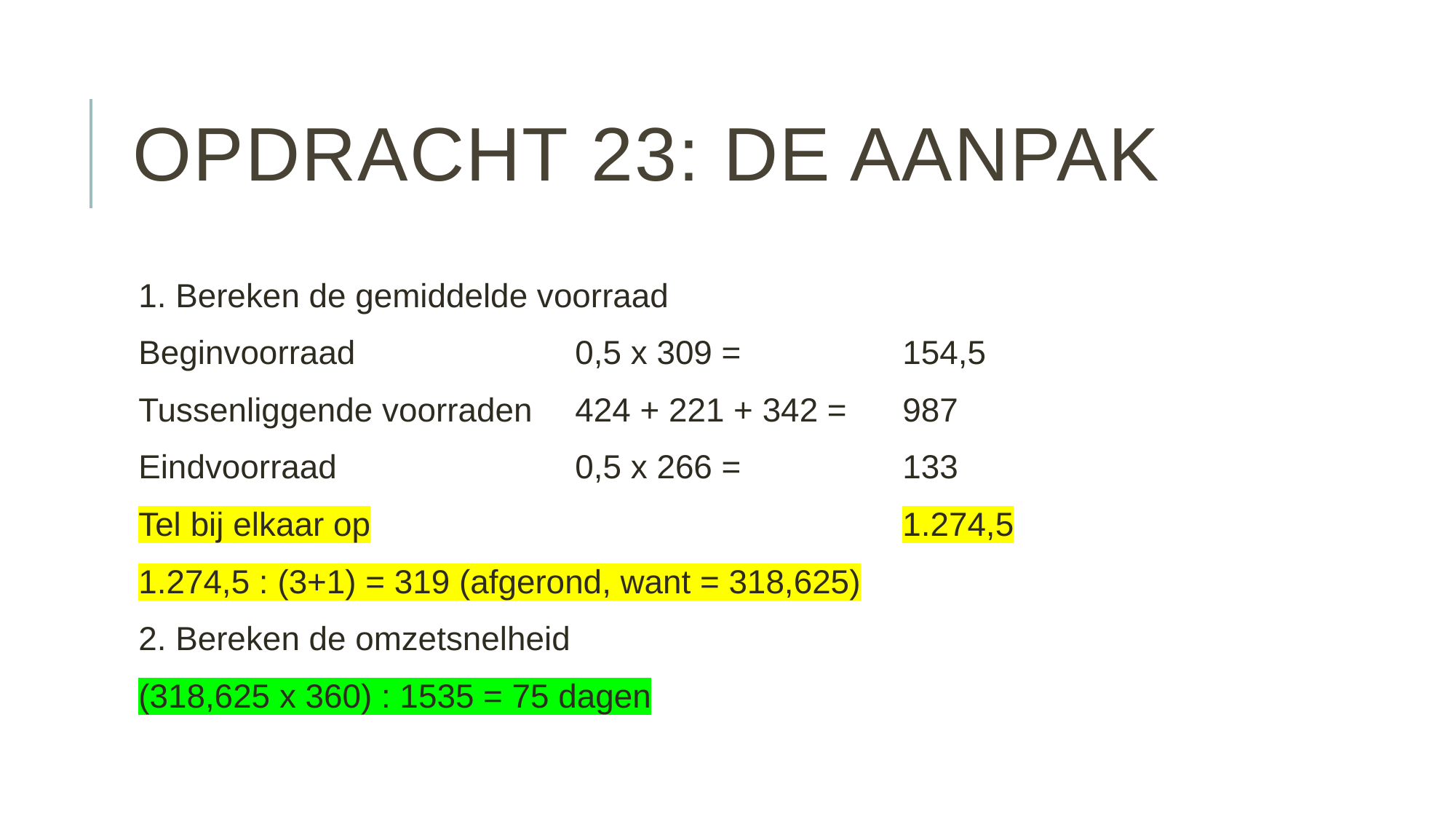

# Opdracht 23: de aanpak
1. Bereken de gemiddelde voorraad
Beginvoorraad			0,5 x 309 = 		154,5
Tussenliggende voorraden	424 + 221 + 342 =	987
Eindvoorraad			0,5 x 266 = 		133
Tel bij elkaar op					1.274,5
1.274,5 : (3+1) = 319 (afgerond, want = 318,625)
2. Bereken de omzetsnelheid
(318,625 x 360) : 1535 = 75 dagen